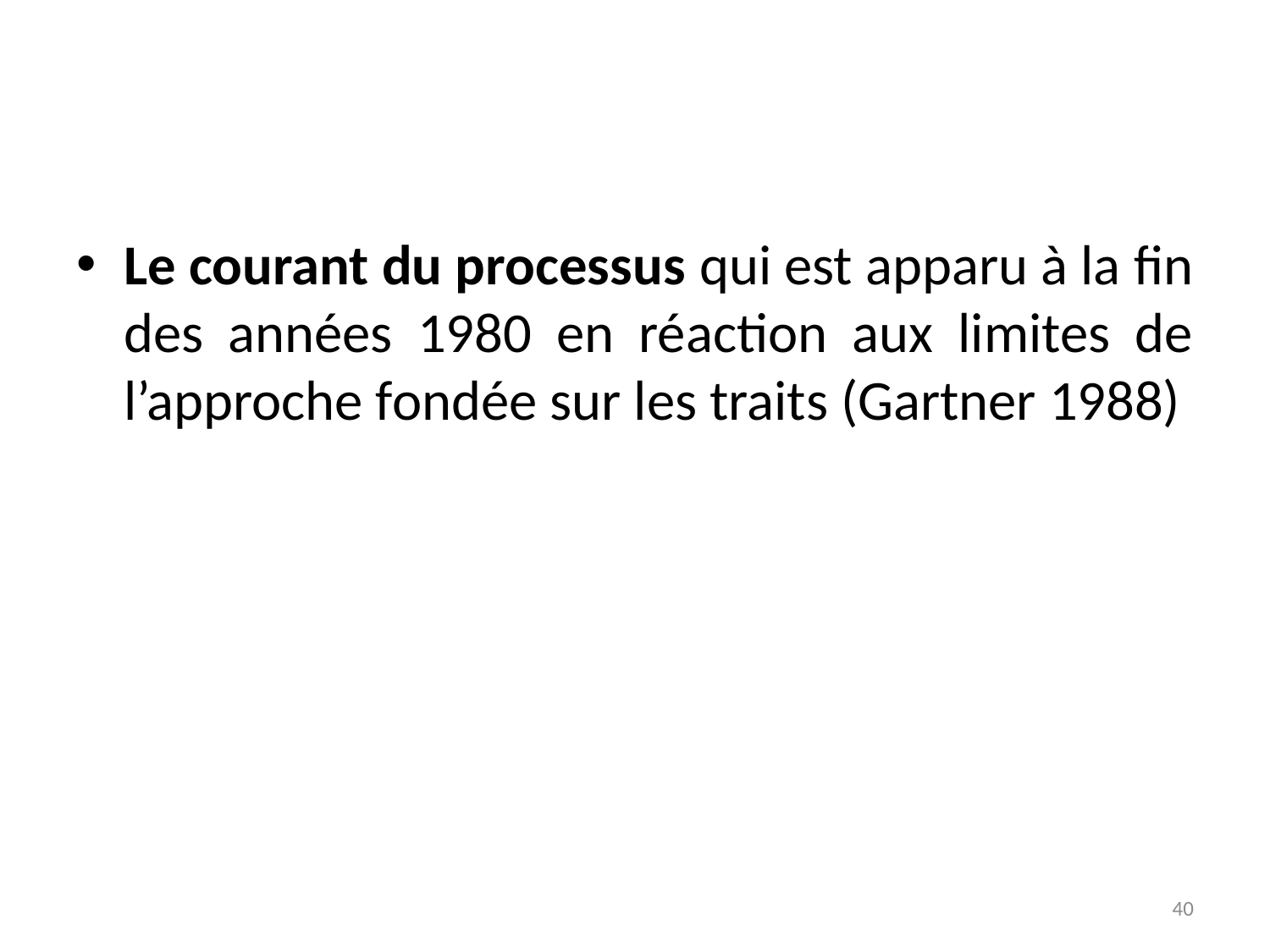

#
Le courant du processus qui est apparu à la fin des années 1980 en réaction aux limites de l’approche fondée sur les traits (Gartner 1988)

40